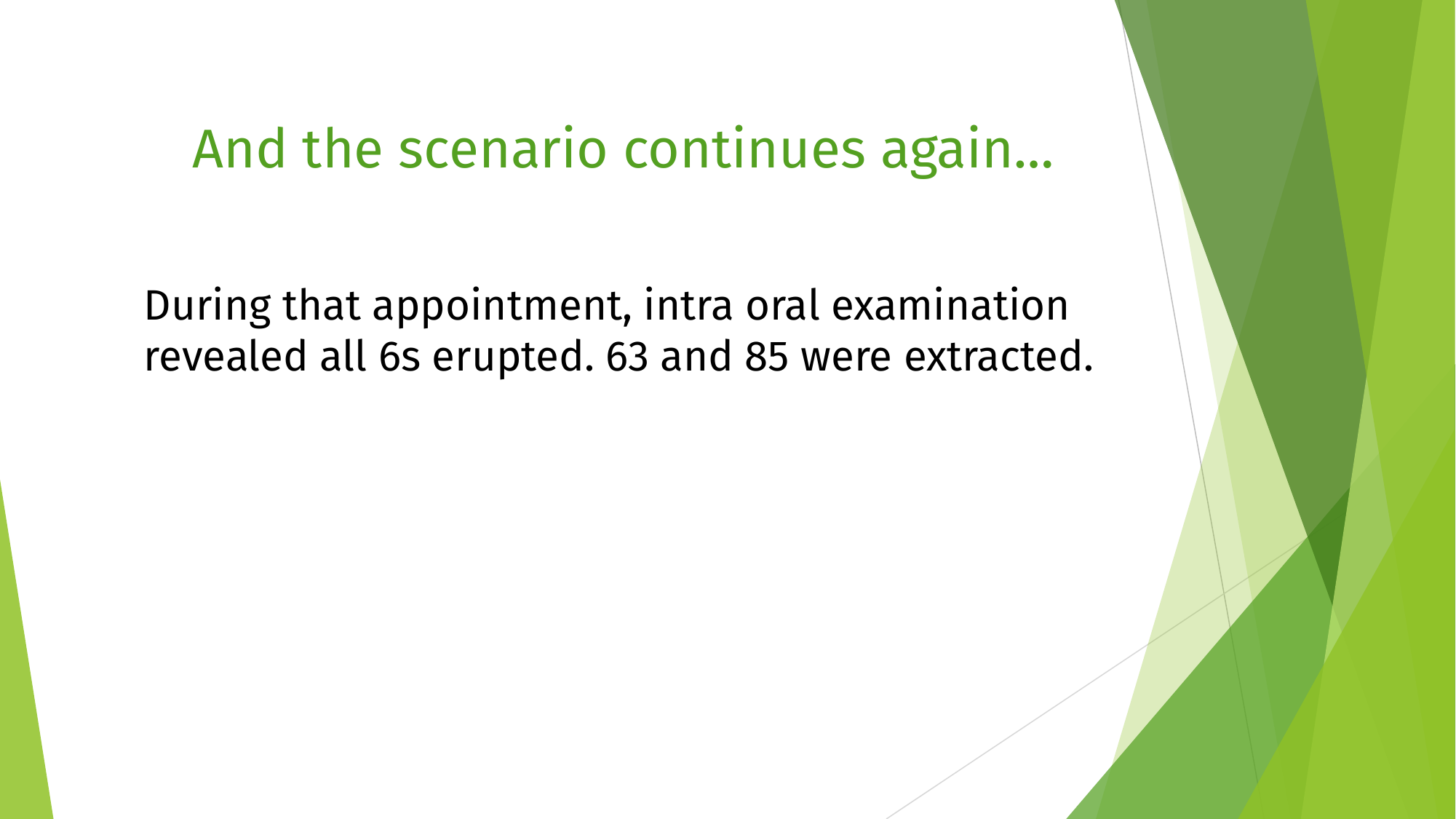

And the scenario continues again…
During that appointment, intra oral examination revealed all 6s erupted. 63 and 85 were extracted.